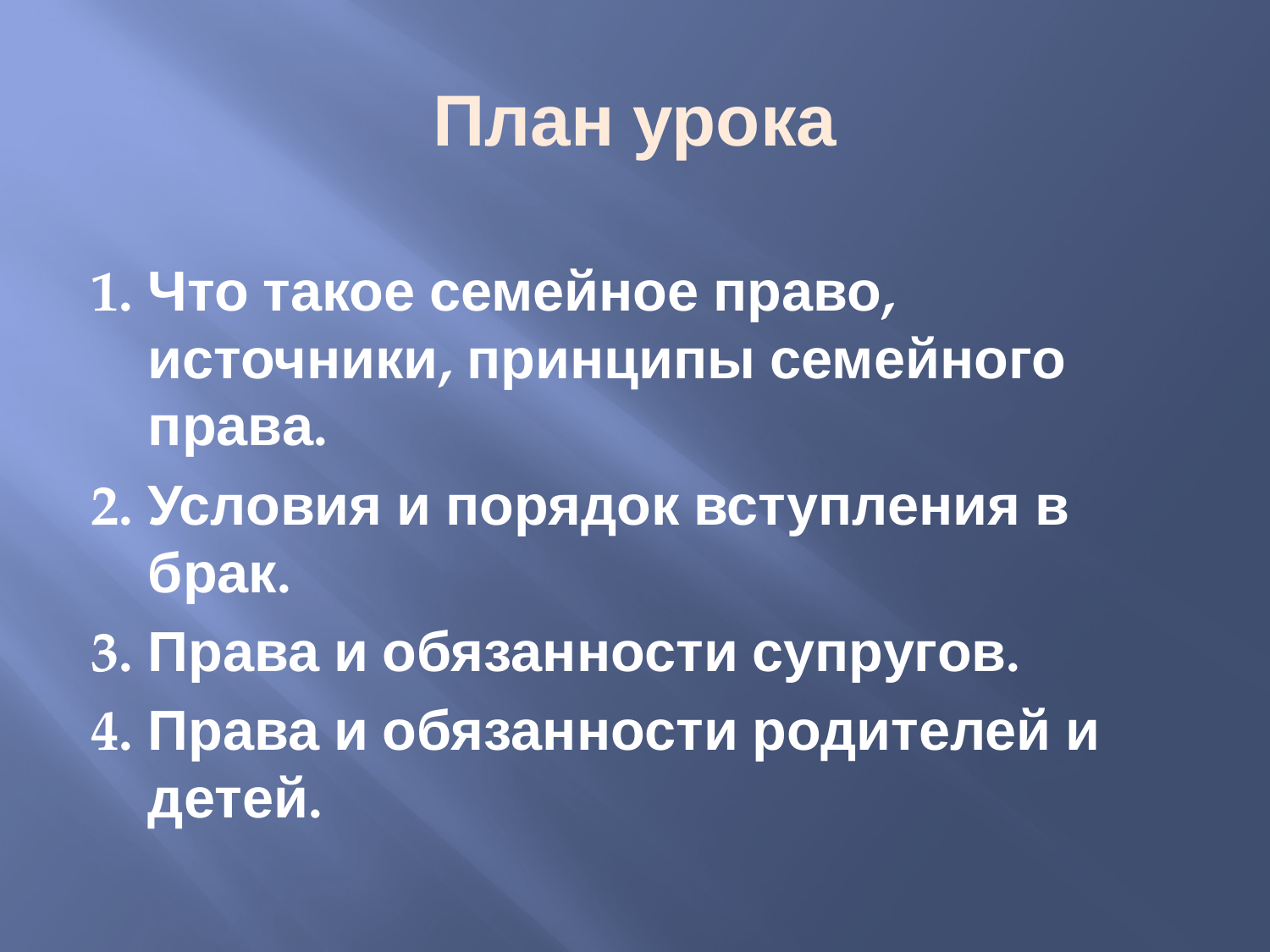

# План урока
1. Что такое семейное право, источники, принципы семейного права.
2. Условия и порядок вступления в брак.
3. Права и обязанности супругов.
4. Права и обязанности родителей и детей.